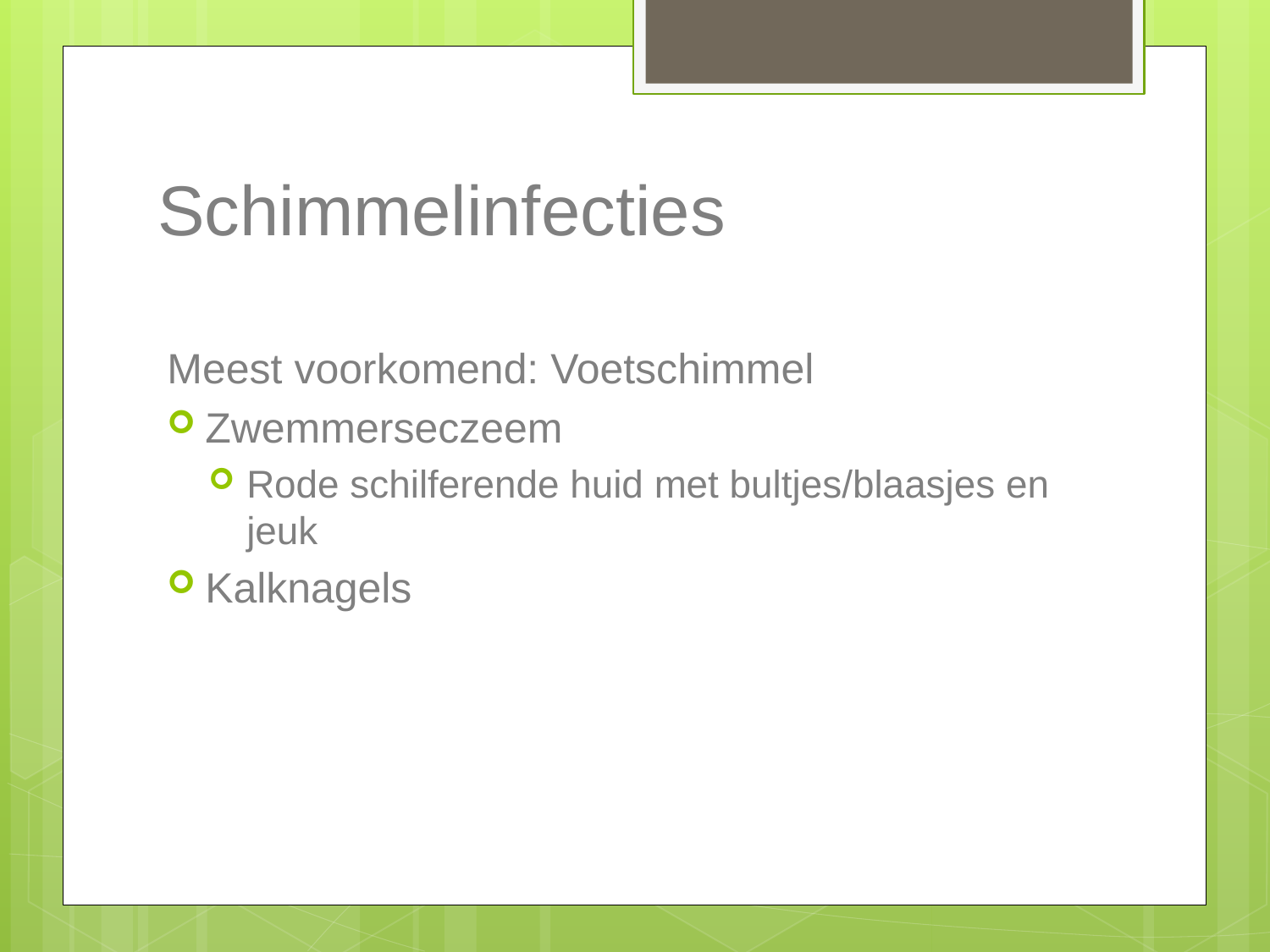

# Schimmelinfecties

Meest voorkomend: Voetschimmel
Zwemmerseczeem
Rode schilferende huid met bultjes/blaasjes en jeuk
Kalknagels